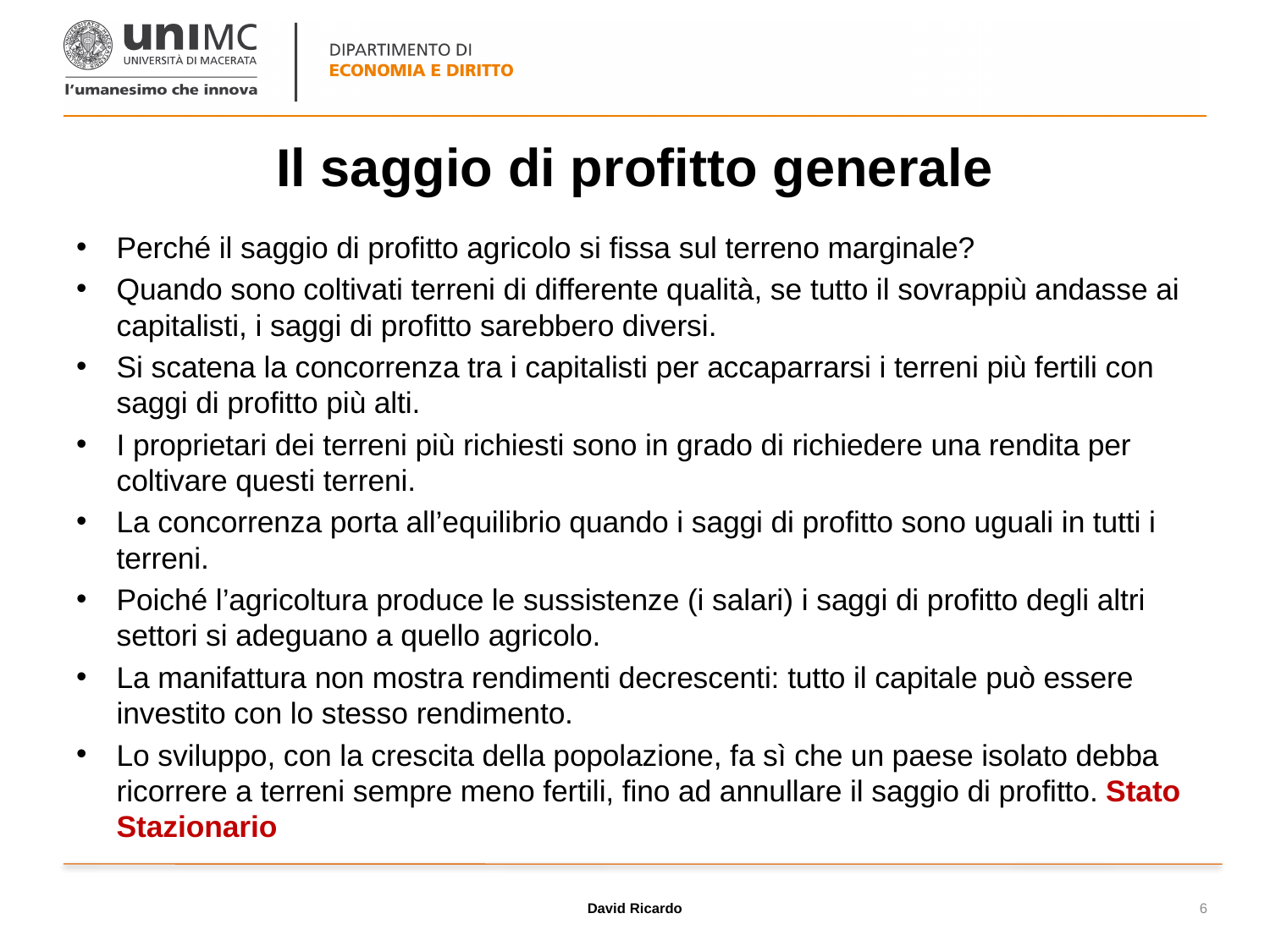

# Il saggio di profitto generale
Perché il saggio di profitto agricolo si fissa sul terreno marginale?
Quando sono coltivati terreni di differente qualità, se tutto il sovrappiù andasse ai capitalisti, i saggi di profitto sarebbero diversi.
Si scatena la concorrenza tra i capitalisti per accaparrarsi i terreni più fertili con saggi di profitto più alti.
I proprietari dei terreni più richiesti sono in grado di richiedere una rendita per coltivare questi terreni.
La concorrenza porta all’equilibrio quando i saggi di profitto sono uguali in tutti i terreni.
Poiché l’agricoltura produce le sussistenze (i salari) i saggi di profitto degli altri settori si adeguano a quello agricolo.
La manifattura non mostra rendimenti decrescenti: tutto il capitale può essere investito con lo stesso rendimento.
Lo sviluppo, con la crescita della popolazione, fa sì che un paese isolato debba ricorrere a terreni sempre meno fertili, fino ad annullare il saggio di profitto. Stato Stazionario
David Ricardo
6